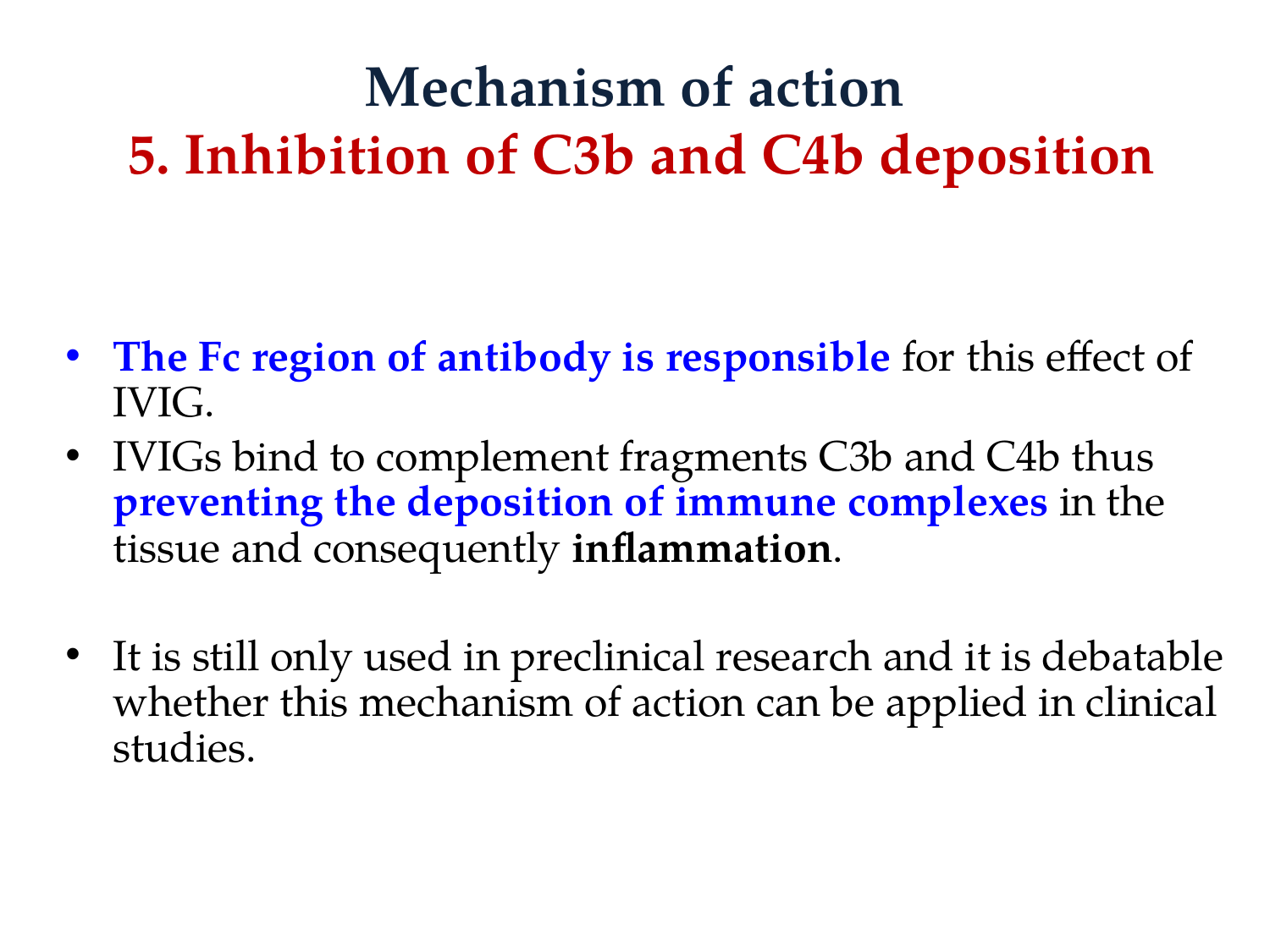

# Mechanism of action 5. Inhibition of C3b and C4b deposition
The Fc region of antibody is responsible for this effect of IVIG.
IVIGs bind to complement fragments C3b and C4b thus preventing the deposition of immune complexes in the tissue and consequently inflammation.

It is still only used in preclinical research and it is debatable whether this mechanism of action can be applied in clinical studies.